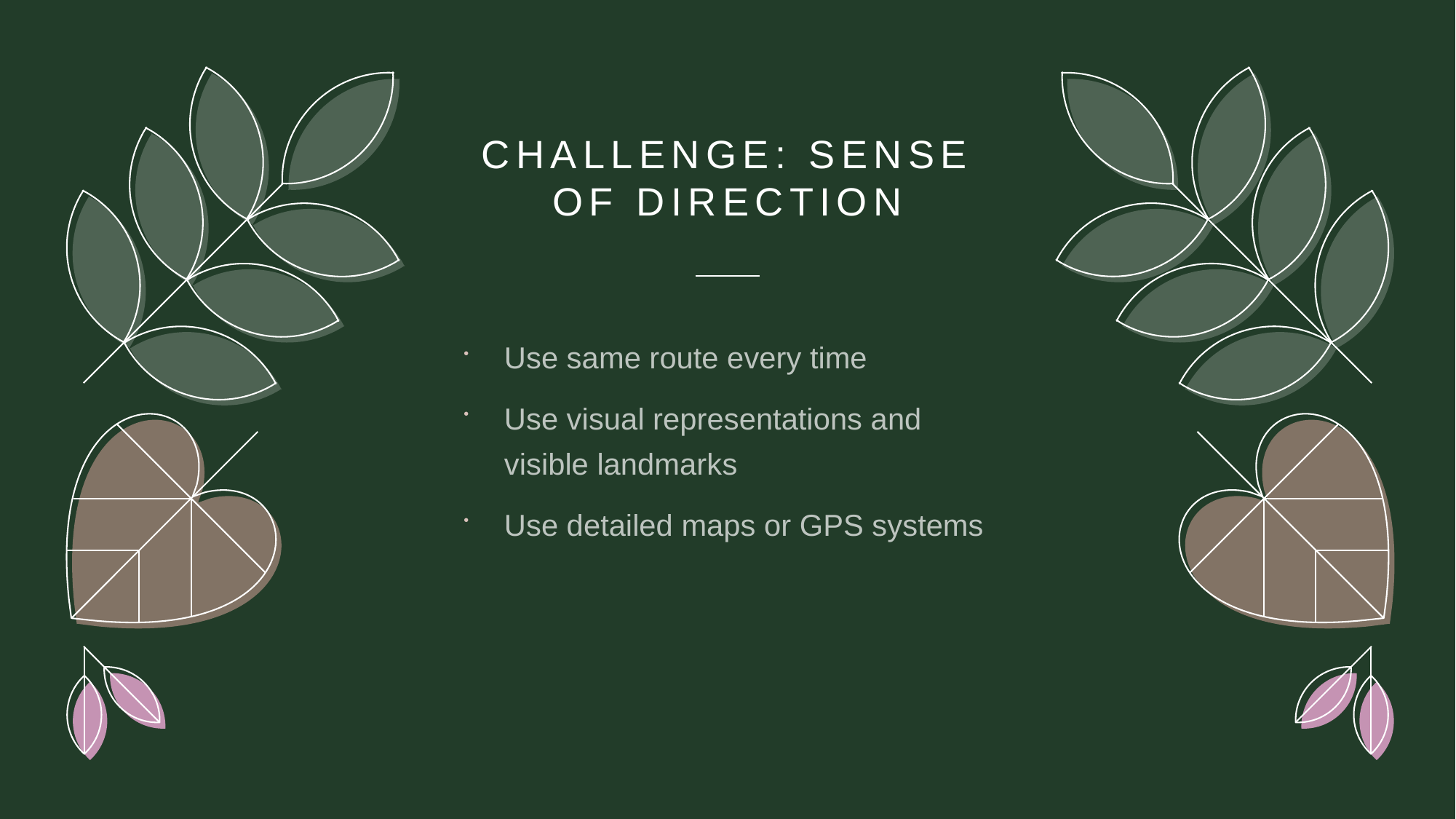

# Challenge: sense of direction
Use same route every time
Use visual representations and visible landmarks
Use detailed maps or GPS systems